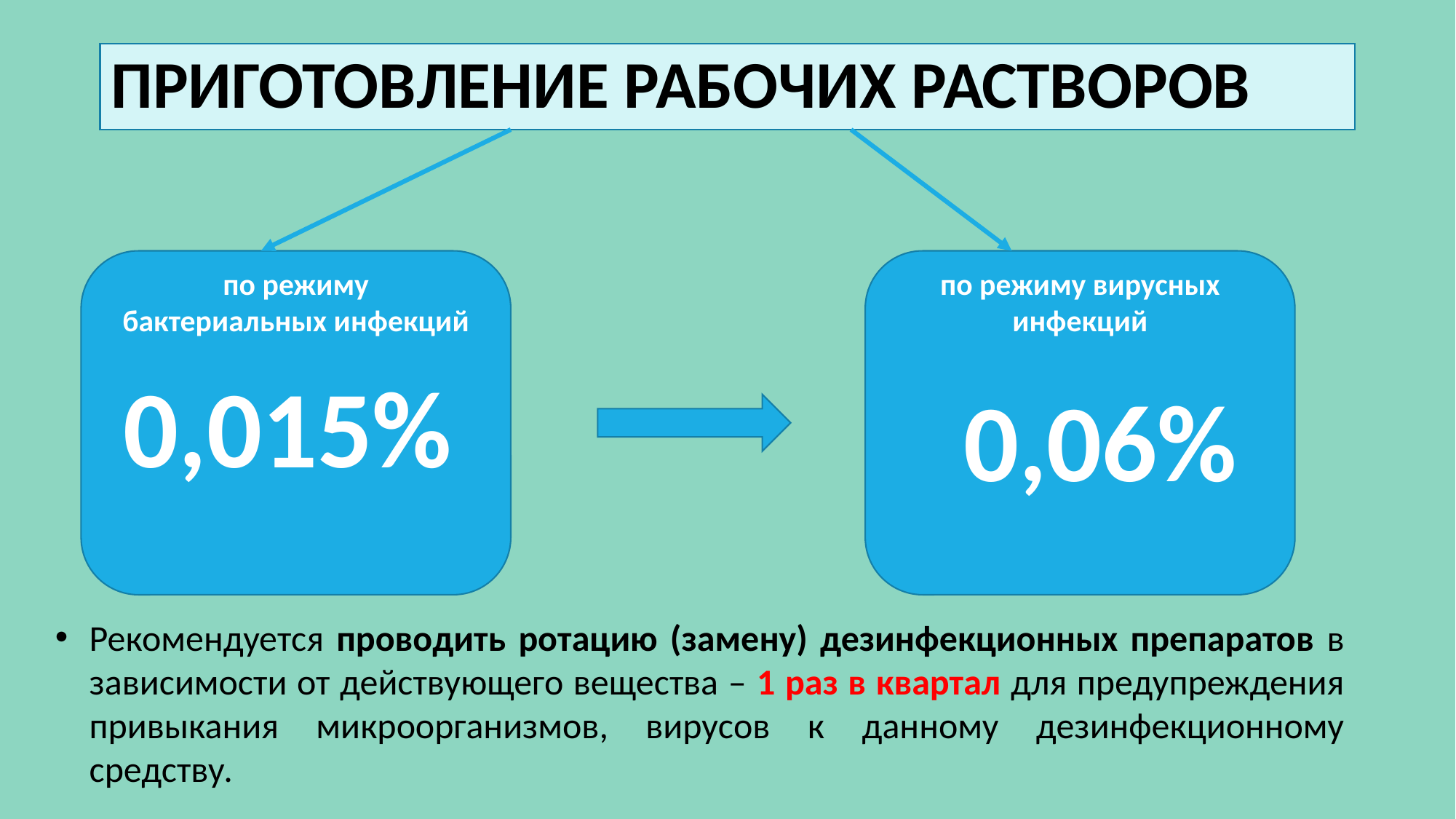

# ПРИГОТОВЛЕНИЕ РАБОЧИХ РАСТВОРОВ

по режиму бактериальных инфекций
по режиму вирусных инфекций
0,015%
0,06%

Рекомендуется проводить ротацию (замену) дезинфекционных препаратов в зависимости от действующего вещества – 1 раз в квартал для предупреждения привыкания микроорганизмов, вирусов к данному дезинфекционному средству.